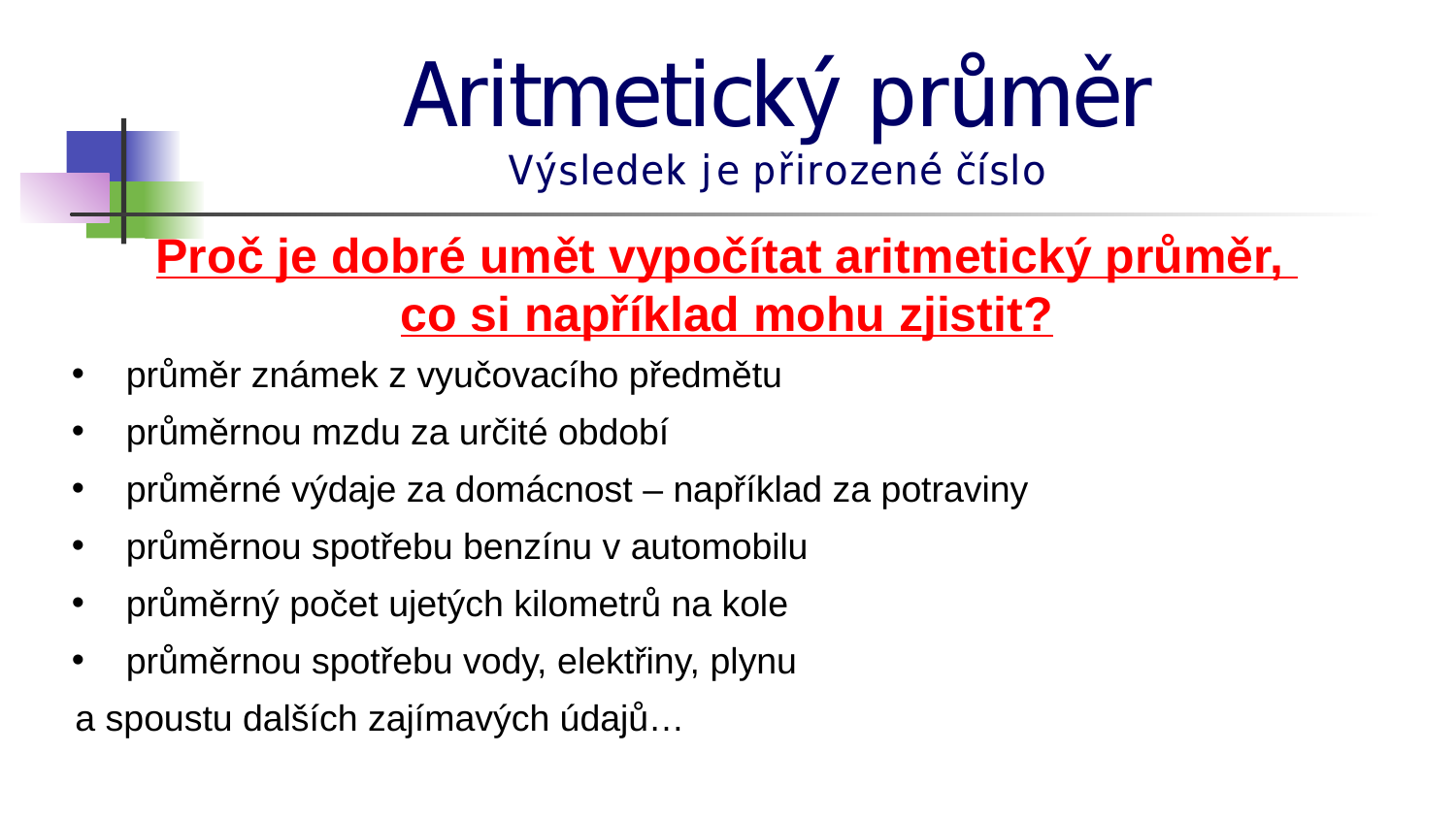

# Aritmetický průměr Výsledek je přirozené číslo
Proč je dobré umět vypočítat aritmetický průměr,
co si například mohu zjistit?
průměr známek z vyučovacího předmětu
průměrnou mzdu za určité období
průměrné výdaje za domácnost – například za potraviny
průměrnou spotřebu benzínu v automobilu
průměrný počet ujetých kilometrů na kole
průměrnou spotřebu vody, elektřiny, plynu
a spoustu dalších zajímavých údajů…